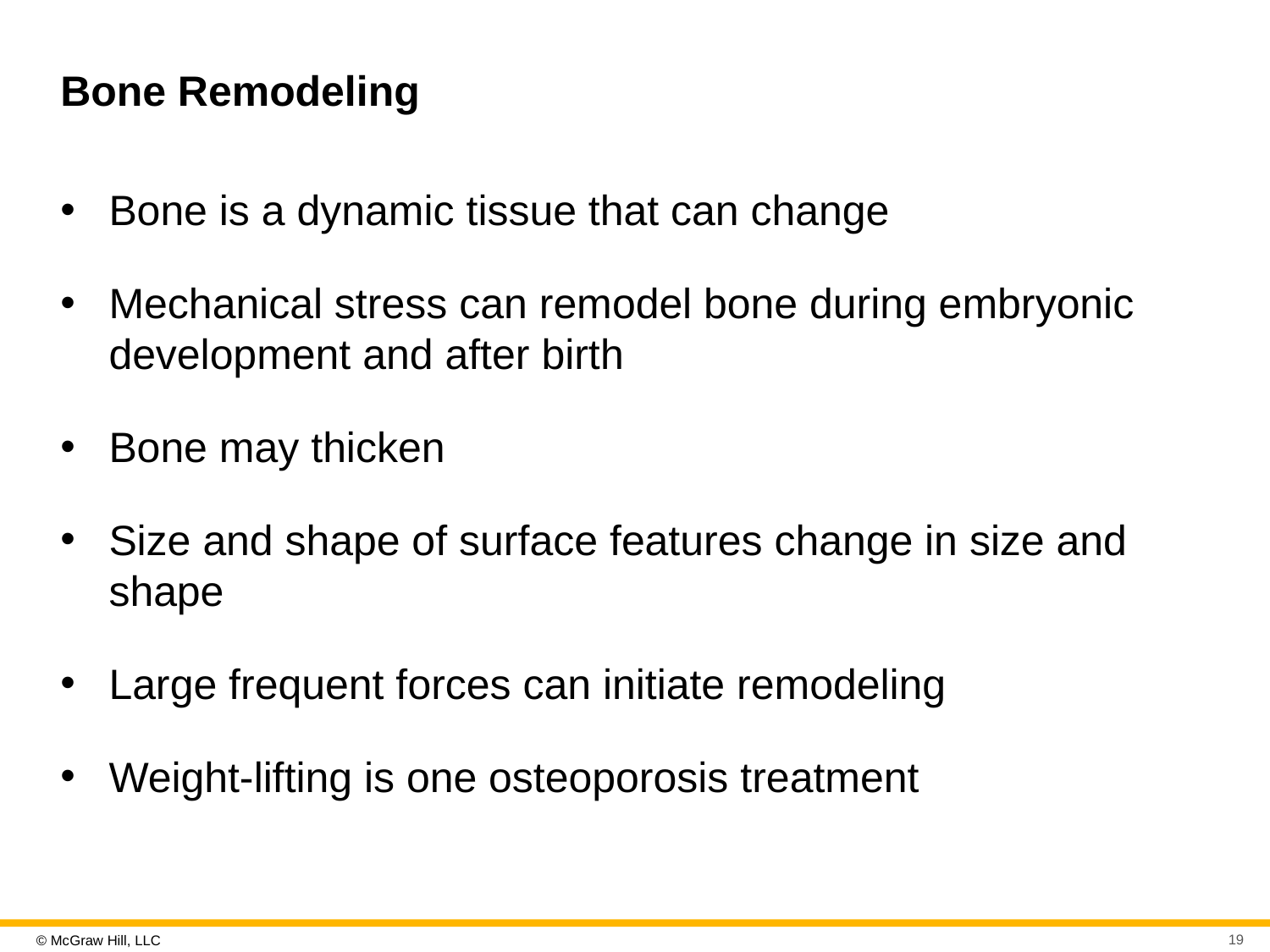

# Bone Remodeling
Bone is a dynamic tissue that can change
Mechanical stress can remodel bone during embryonic development and after birth
Bone may thicken
Size and shape of surface features change in size and shape
Large frequent forces can initiate remodeling
Weight-lifting is one osteoporosis treatment
19